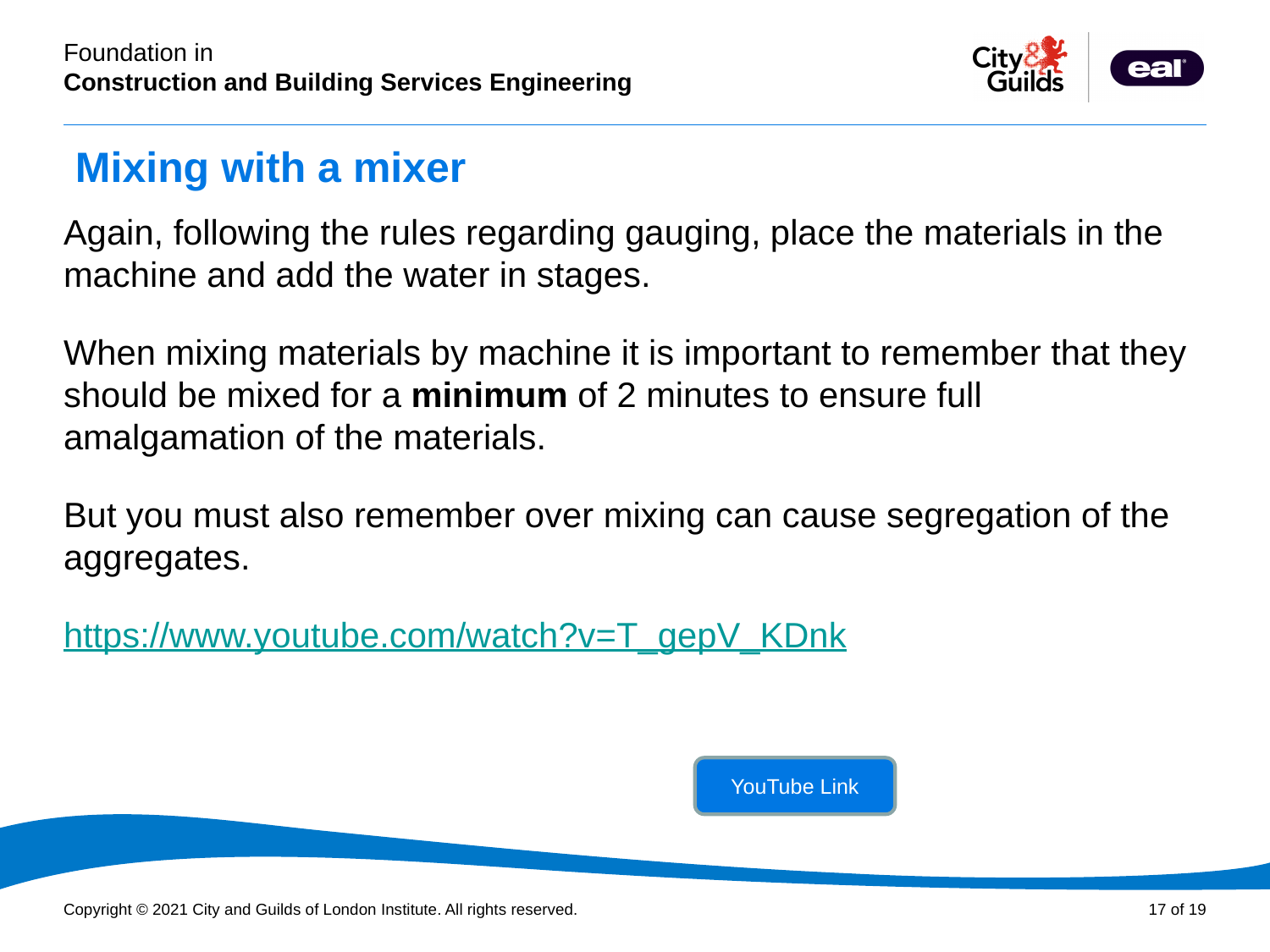

# Mixing with a mixer
Again, following the rules regarding gauging, place the materials in the machine and add the water in stages.
When mixing materials by machine it is important to remember that they should be mixed for a minimum of 2 minutes to ensure full amalgamation of the materials.
But you must also remember over mixing can cause segregation of the aggregates.
https://www.youtube.com/watch?v=T_gepV_KDnk

YouTube Link